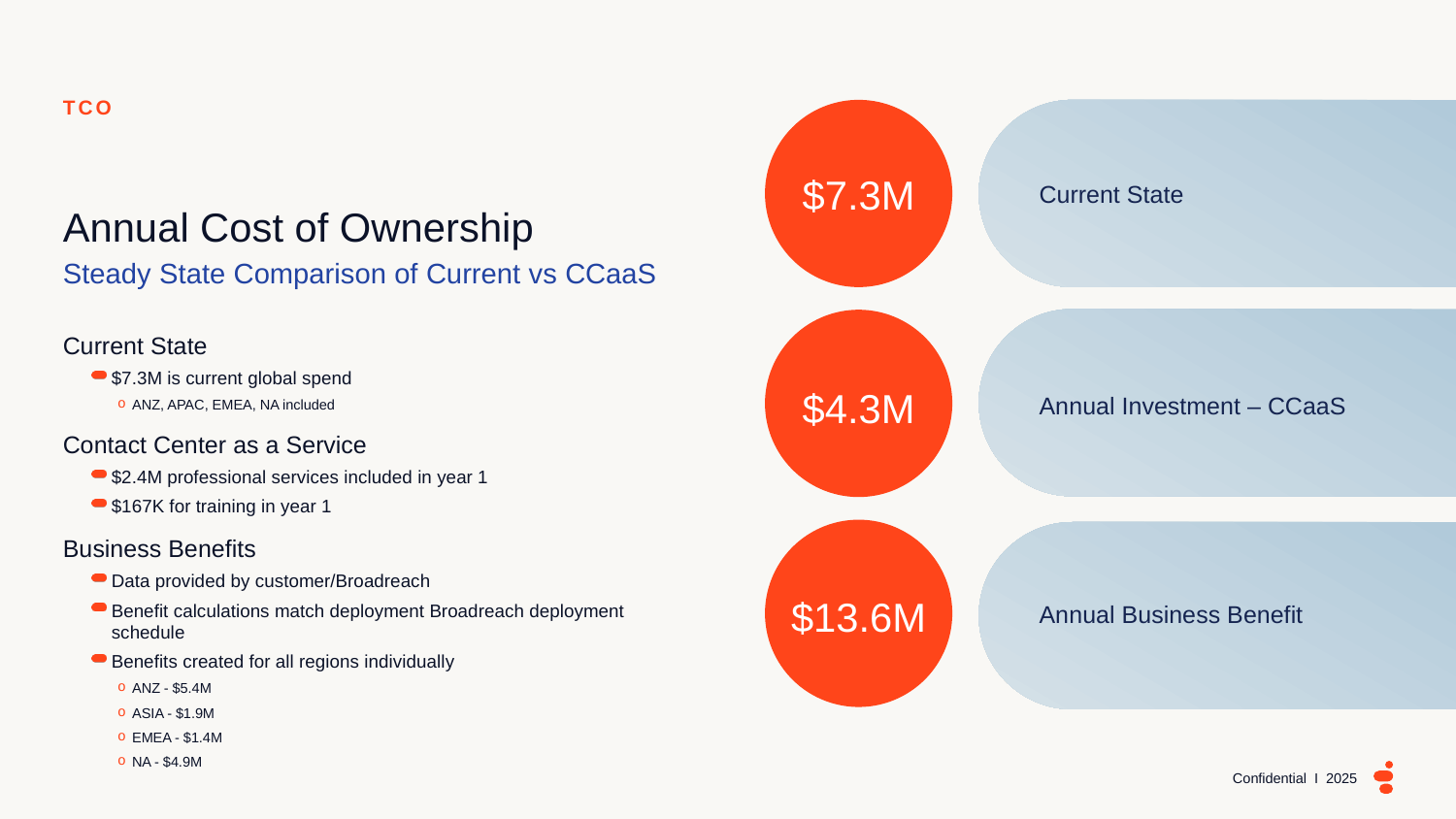

TCO
Current State
Annual Cost of Ownership
$7.3M
Steady State Comparison of Current vs CCaaS
Current State
$7.3M is current global spend
ANZ, APAC, EMEA, NA included
Contact Center as a Service
$2.4M professional services included in year 1
$167K for training in year 1
Business Benefits
Data provided by customer/Broadreach
Benefit calculations match deployment Broadreach deployment schedule
Benefits created for all regions individually
ANZ - $5.4M
ASIA - $1.9M
EMEA - $1.4M
NA - $4.9M

Annual Investment – CCaaS
$4.3M
Annual Business Benefit
$13.6M